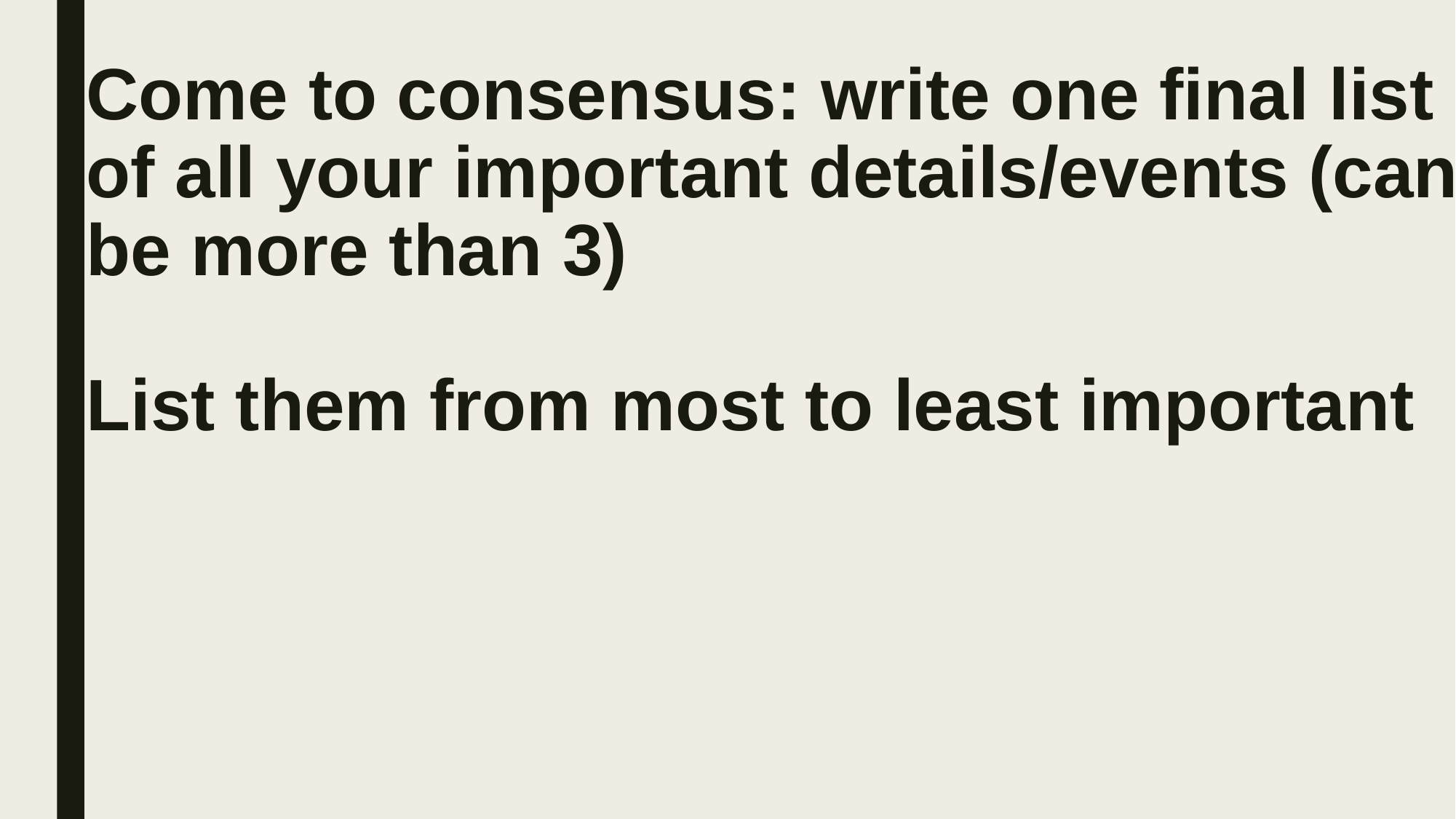

# Come to consensus: write one final list of all your important details/events (can be more than 3) List them from most to least important